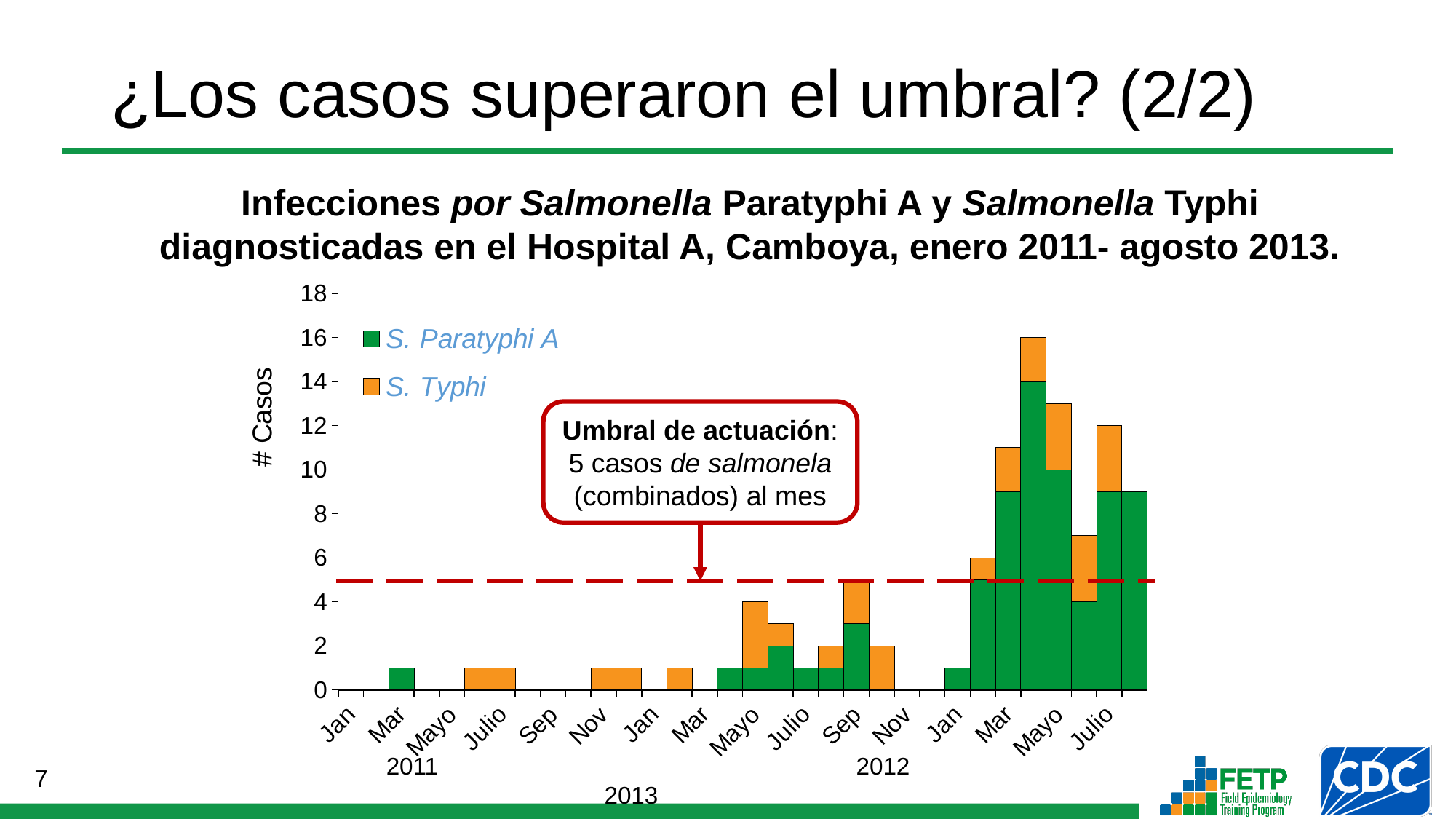

¿Los casos superaron el umbral? (2/2)
Infecciones por Salmonella Paratyphi A y Salmonella Typhi diagnosticadas en el Hospital A, Camboya, enero 2011- agosto 2013.

### Chart

| Category | S. Paratyphi A | S. Typhi |
|---|---|---|
| Jan | 0.0 | 0.0 |
| Febrero | 0.0 | 0.0 |
| Mar | 1.0 | 0.0 |
| Abr | 0.0 | 0.0 |
| Mayo | 0.0 | 0.0 |
| Jun | 0.0 | 1.0 |
| Julio | 0.0 | 1.0 |
| Agosto | 0.0 | 0.0 |
| Sep | 0.0 | 0.0 |
| Octubre | 0.0 | 0.0 |
| Nov | 0.0 | 1.0 |
| Diciembre | 0.0 | 1.0 |
| Jan | 0.0 | 0.0 |
| Febrero | 0.0 | 1.0 |
| Mar | 0.0 | 0.0 |
| Abr | 1.0 | 0.0 |
| Mayo | 1.0 | 3.0 |
| Jun | 2.0 | 1.0 |
| Julio | 1.0 | 0.0 |
| Agosto | 1.0 | 1.0 |
| Sep | 3.0 | 2.0 |
| Octubre | 0.0 | 2.0 |
| Nov | 0.0 | 0.0 |
| Diciembre | 0.0 | 0.0 |
| Jan | 1.0 | 0.0 |
| Febrero | 5.0 | 1.0 |
| Mar | 9.0 | 2.0 |
| Abr | 14.0 | 2.0 |
| Mayo | 10.0 | 3.0 |
| Jun | 4.0 | 3.0 |
| Julio | 9.0 | 3.0 |
| Agosto | 9.0 | 0.0 |
Umbral de actuación: 5 casos de salmonela (combinados) al mes
      2011 				           2012 			 	      2013